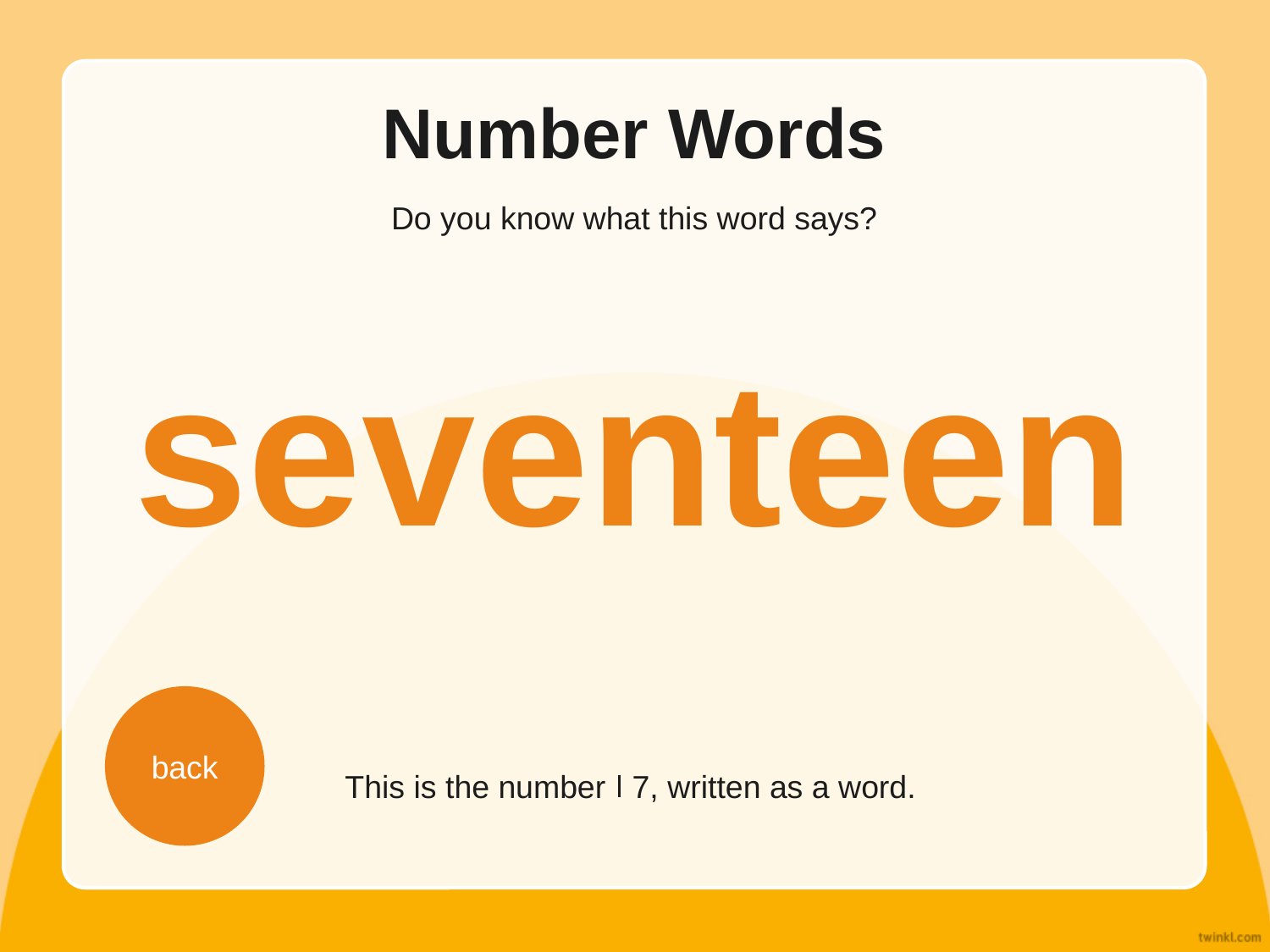

# Number Words
Do you know what this word says?
seventeen
back
This is the number 17, written as a word.